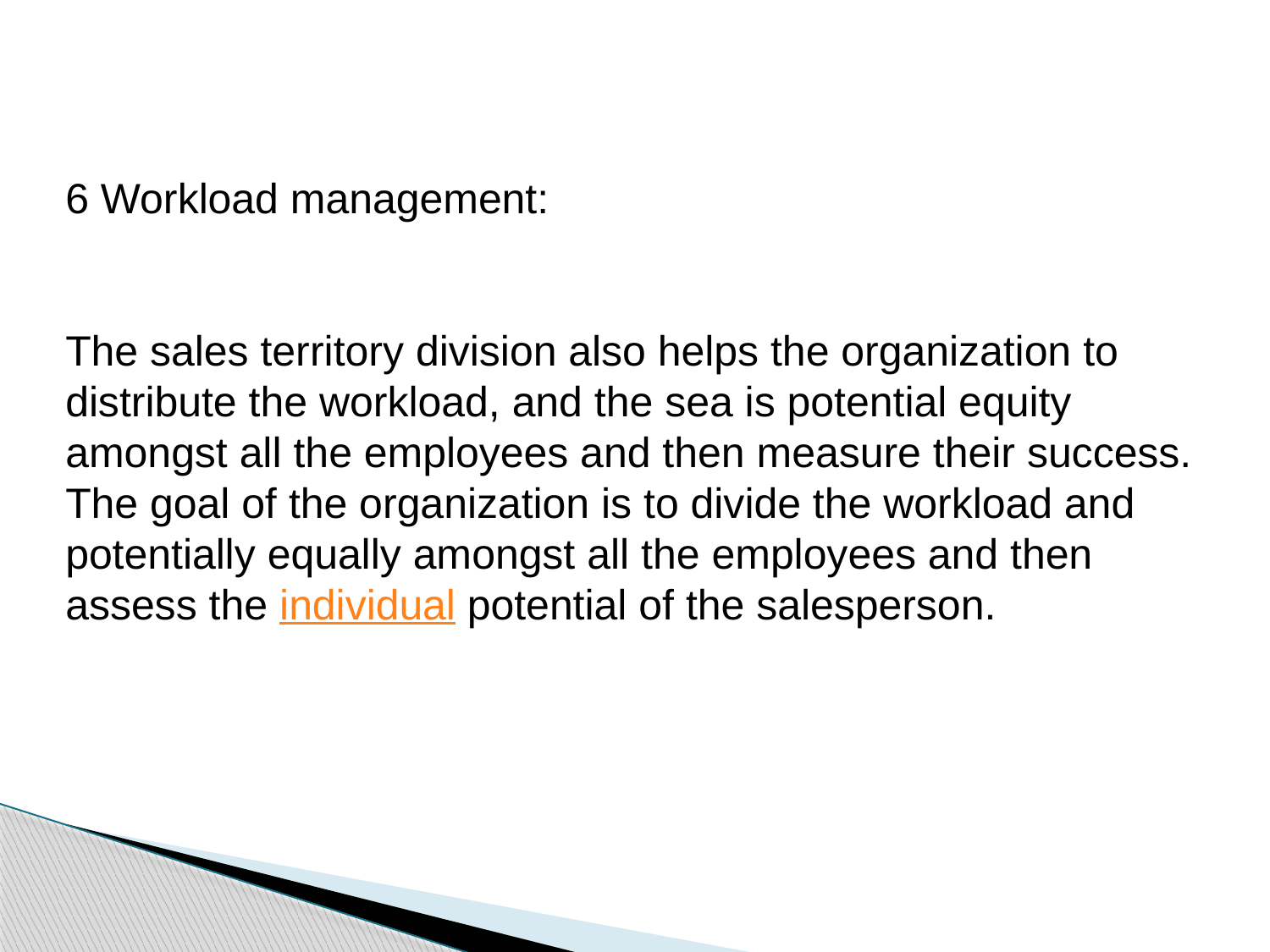

6 Workload management:

The sales territory division also helps the organization to distribute the workload, and the sea is potential equity amongst all the employees and then measure their success. The goal of the organization is to divide the workload and potentially equally amongst all the employees and then assess the individual potential of the salesperson.